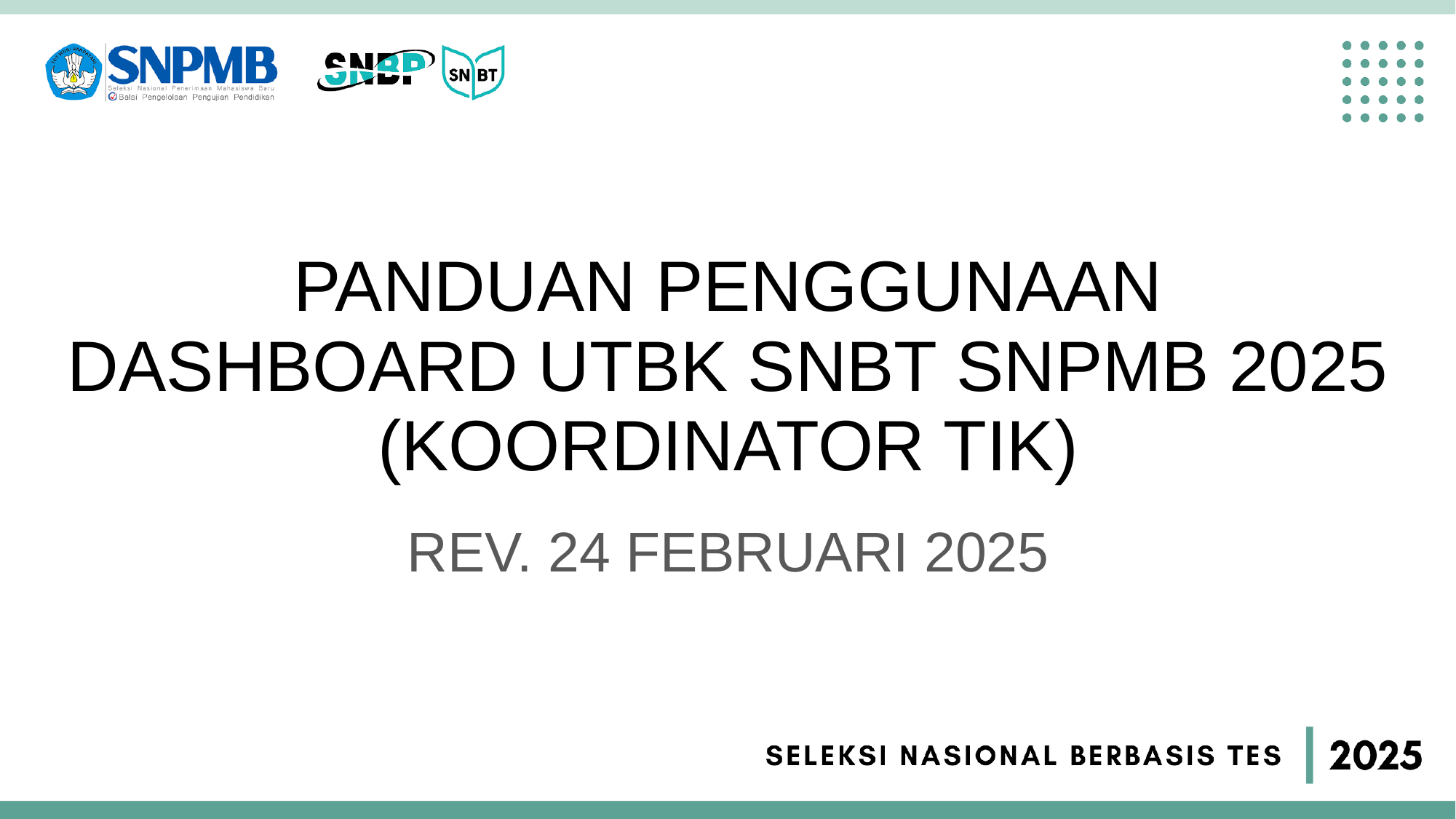

# PANDUAN PENGGUNAAN DASHBOARD UTBK SNBT SNPMB 2025 (KOORDINATOR TIK)
REV. 24 FEBRUARI 2025